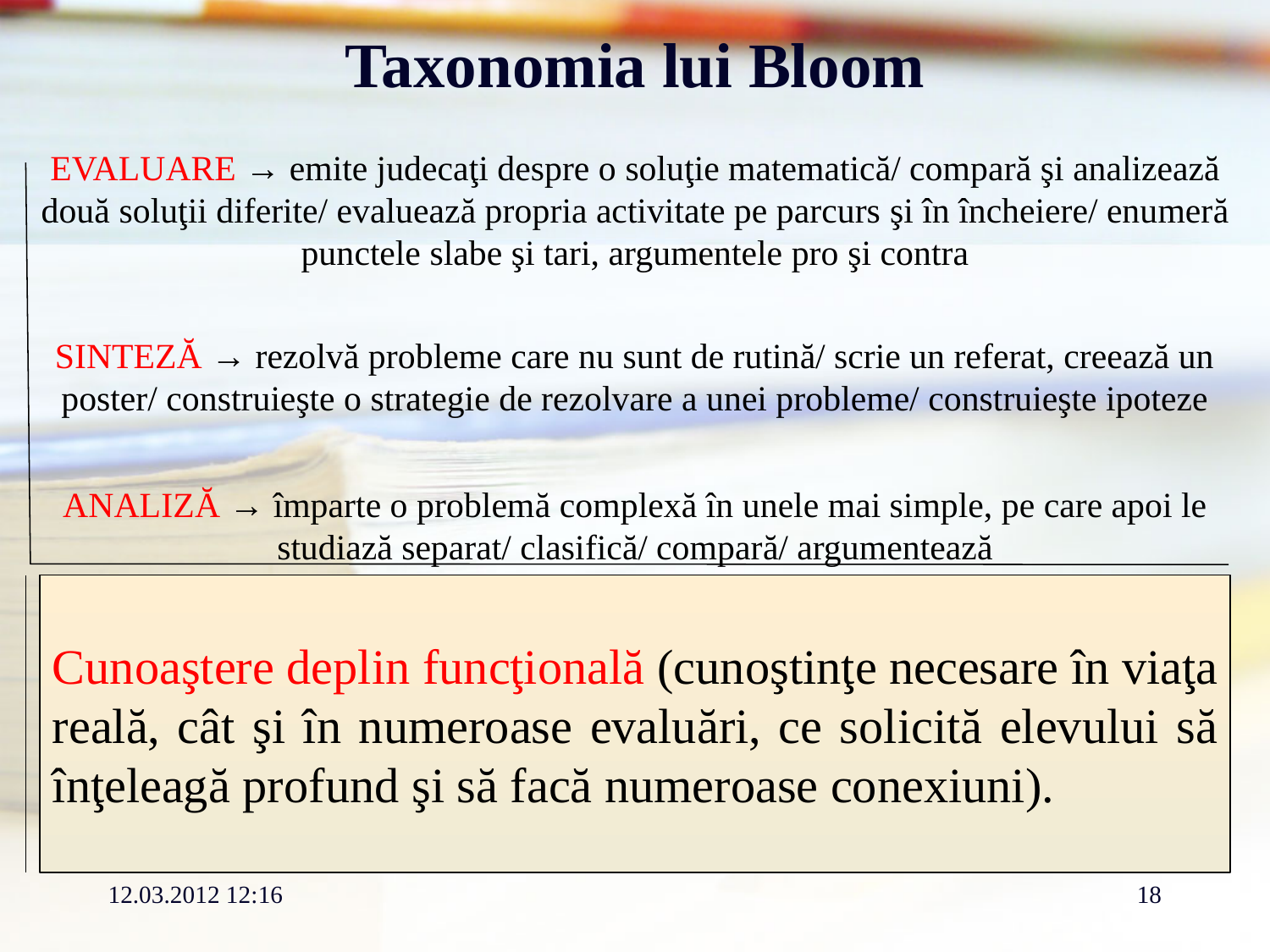

# Taxonomia lui Bloom
EVALUARE → emite judecaţi despre o soluţie matematică/ compară şi analizează două soluţii diferite/ evaluează propria activitate pe parcurs şi în încheiere/ enumeră punctele slabe şi tari, argumentele pro şi contra
SINTEZĂ → rezolvă probleme care nu sunt de rutină/ scrie un referat, creează un poster/ construieşte o strategie de rezolvare a unei probleme/ construieşte ipoteze
ANALIZĂ → împarte o problemă complexă în unele mai simple, pe care apoi le studiază separat/ clasifică/ compară/ argumentează
Cunoaştere deplin funcţională (cunoştinţe necesare în viaţa reală, cât şi în numeroase evaluări, ce solicită elevului să înţeleagă profund şi să facă numeroase conexiuni).
APLICAŢIE → aplică/ utilizează simboluri matematice/ calculează/ foloseşte
ÎNŢELEGERE → explică/ interpretează/ clasifică/ descrie
CUNOŞTINŢE → afirmă/ îşi aminteşte/ defineşte/ descrie
12.03.2012 12:16
18